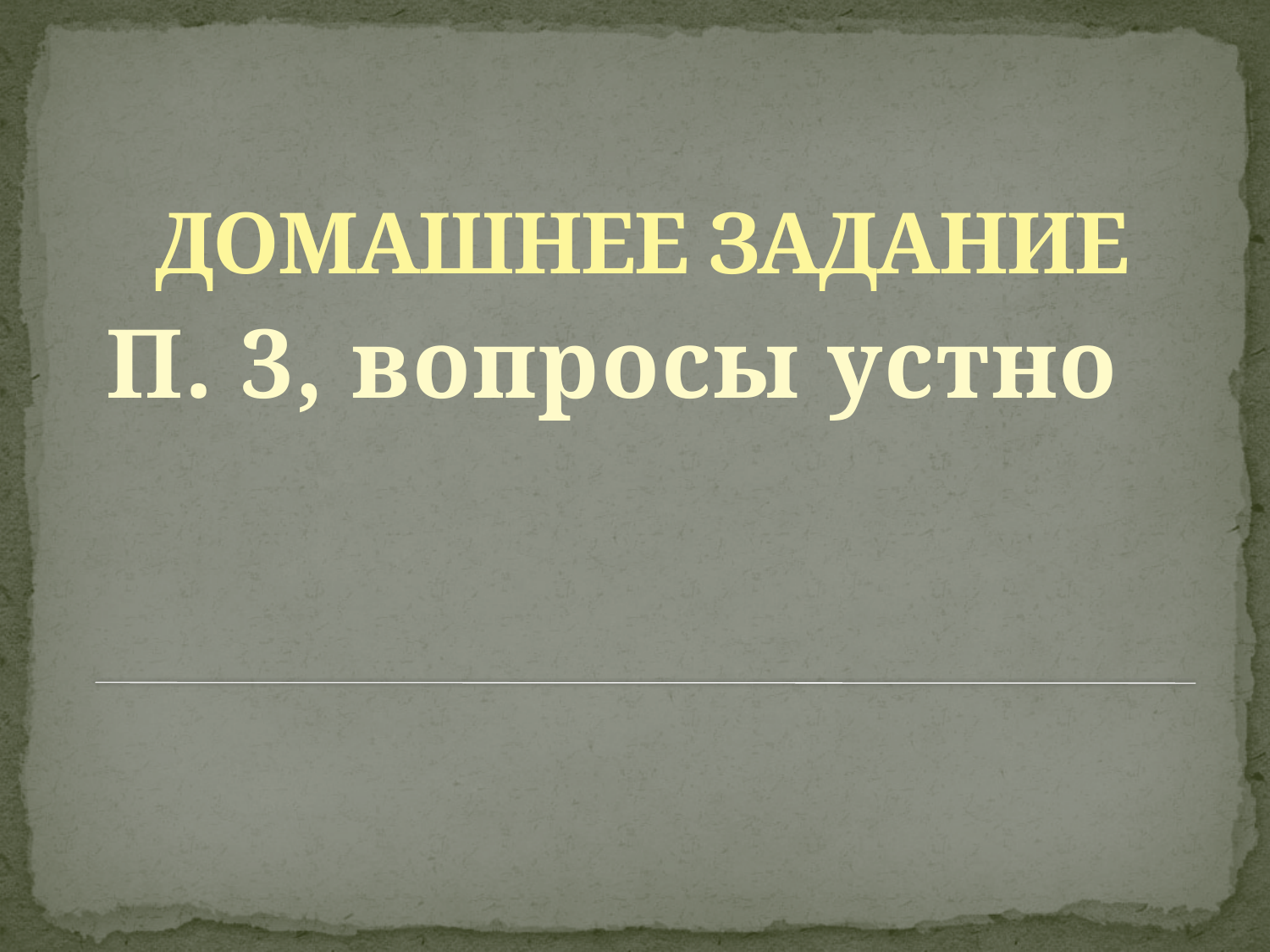

# ДОМАШНЕЕ ЗАДАНИЕ
П. 3, вопросы устно